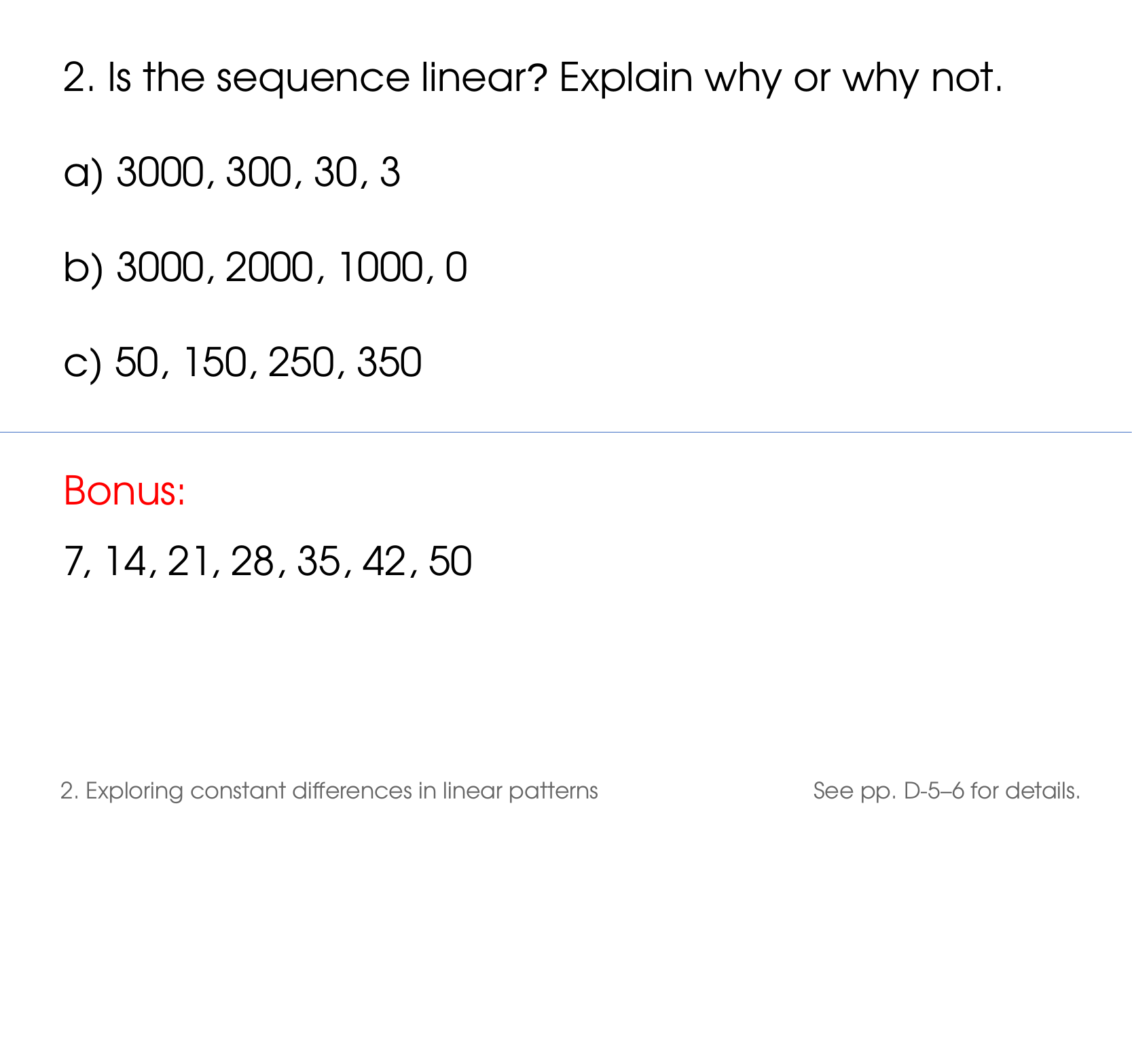

2. Is the sequence linear? Explain why or why not.

a) 3000, 300, 30, 3

b) 3000, 2000, 1000, 0

c) 50, 150, 250, 350
Bonus:
7, 14, 21, 28, 35, 42, 50
2. Exploring constant differences in linear patterns
See pp. D-5–6 for details.